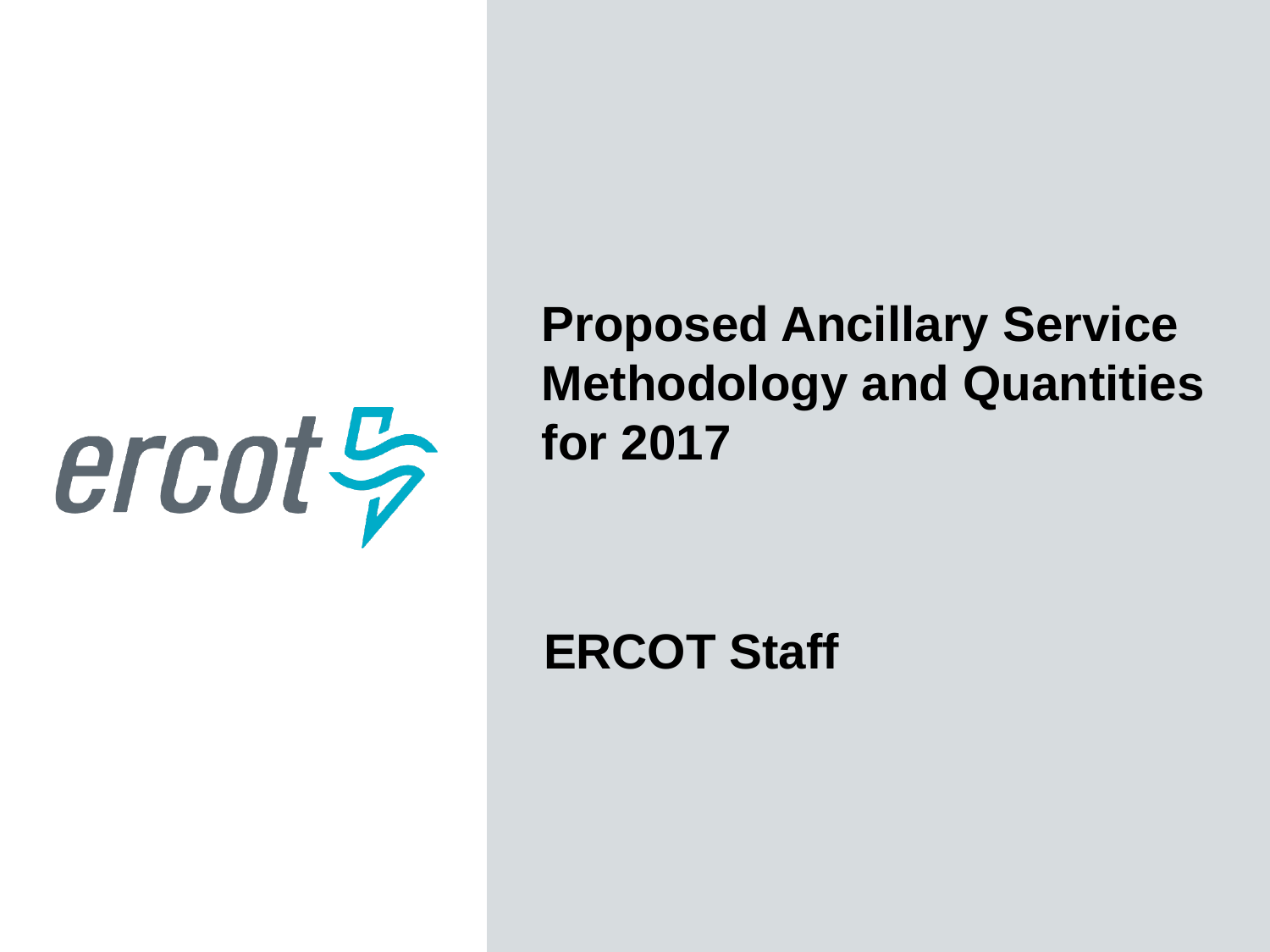

Proposed Ancillary Service Methodology and Quantities for 2017
ERCOT Staff